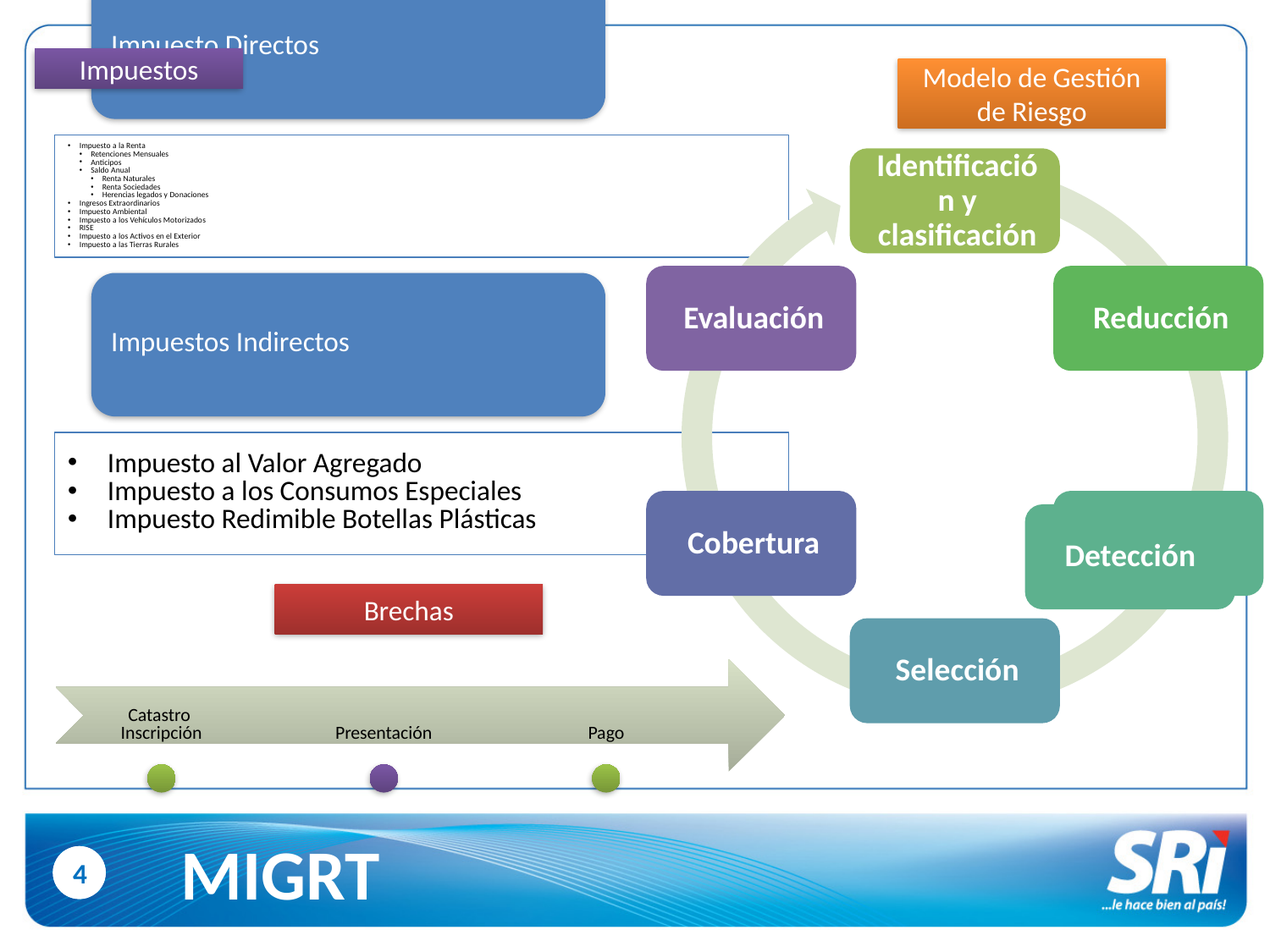

Impuesto Directos
Impuestos Indirectos
Impuesto a la Renta
Anticipos
Saldo Anual
Renta Naturales
Renta Sociedades
Herencias legados y Donaciones
Ingresos Extraordinarios
Impuesto al Valor Agregado
Impuesto a los Consumos Especiales
Impuesto Redimible Botellas Plásticas
Impuesto Ambiental
Impuesto a los Vehículos Motorizados
RISE
Impuesto a los Activos en el Exterior
Impuesto a las Tierras Rurales
Retenciones Mensuales
Impuestos
Modelo de Gestión de Riesgo
Identificación y clasificación
Reducción
Detección
Selección
Cobertura
Evaluación

Detección
Catastro
Inscripción
Presentación
Pago
Brechas
MIGRT

4
4